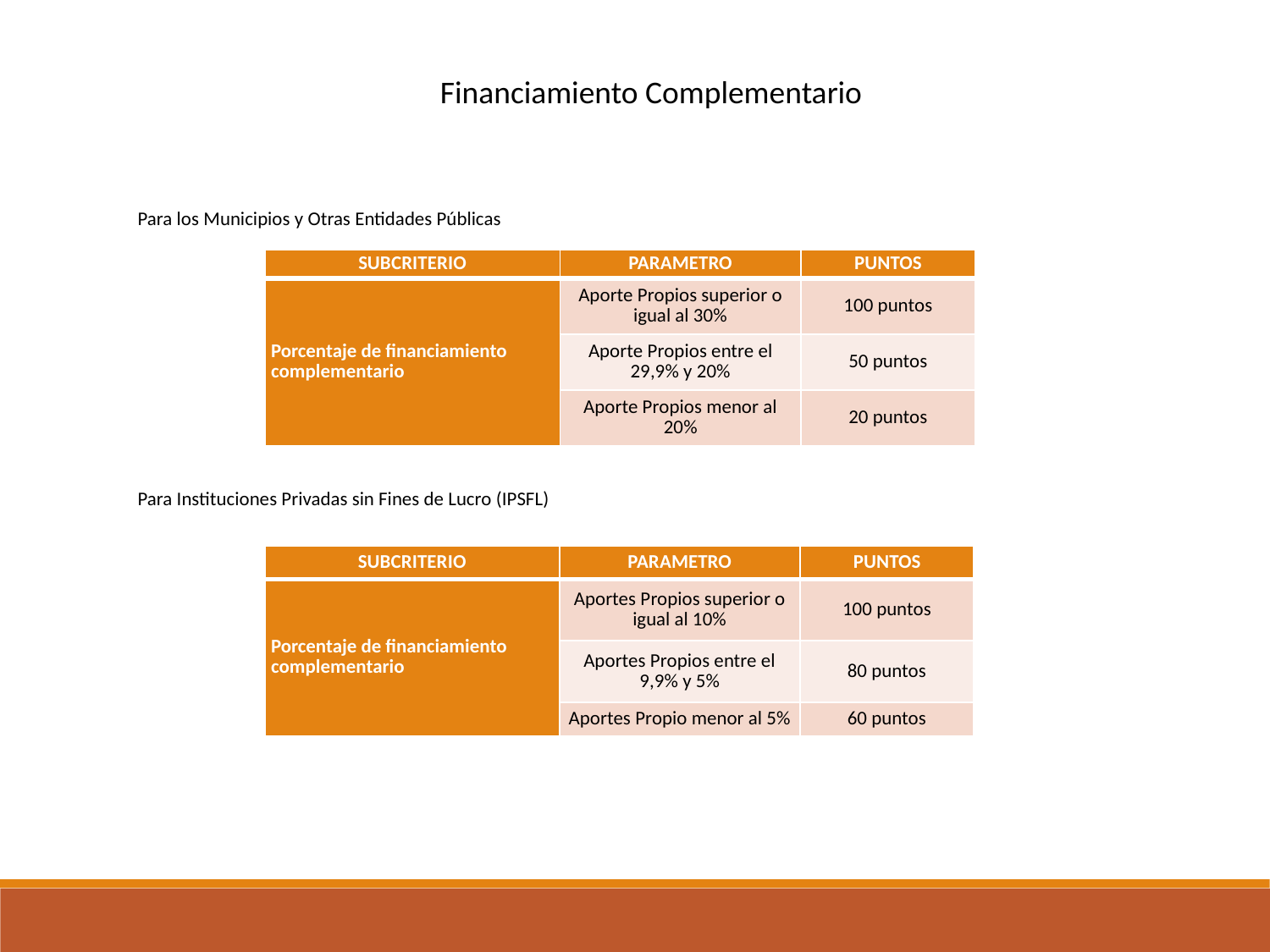

Financiamiento Complementario
Para los Municipios y Otras Entidades Públicas
| SUBCRITERIO | PARAMETRO | PUNTOS |
| --- | --- | --- |
| Porcentaje de financiamiento complementario | Aporte Propios superior o igual al 30% | 100 puntos |
|  | Aporte Propios entre el 29,9% y 20% | 50 puntos |
|  | Aporte Propios menor al 20% | 20 puntos |
Para Instituciones Privadas sin Fines de Lucro (IPSFL)
| SUBCRITERIO | PARAMETRO | PUNTOS |
| --- | --- | --- |
| Porcentaje de financiamiento complementario | Aportes Propios superior o igual al 10% | 100 puntos |
|  | Aportes Propios entre el 9,9% y 5% | 80 puntos |
|  | Aportes Propio menor al 5% | 60 puntos |